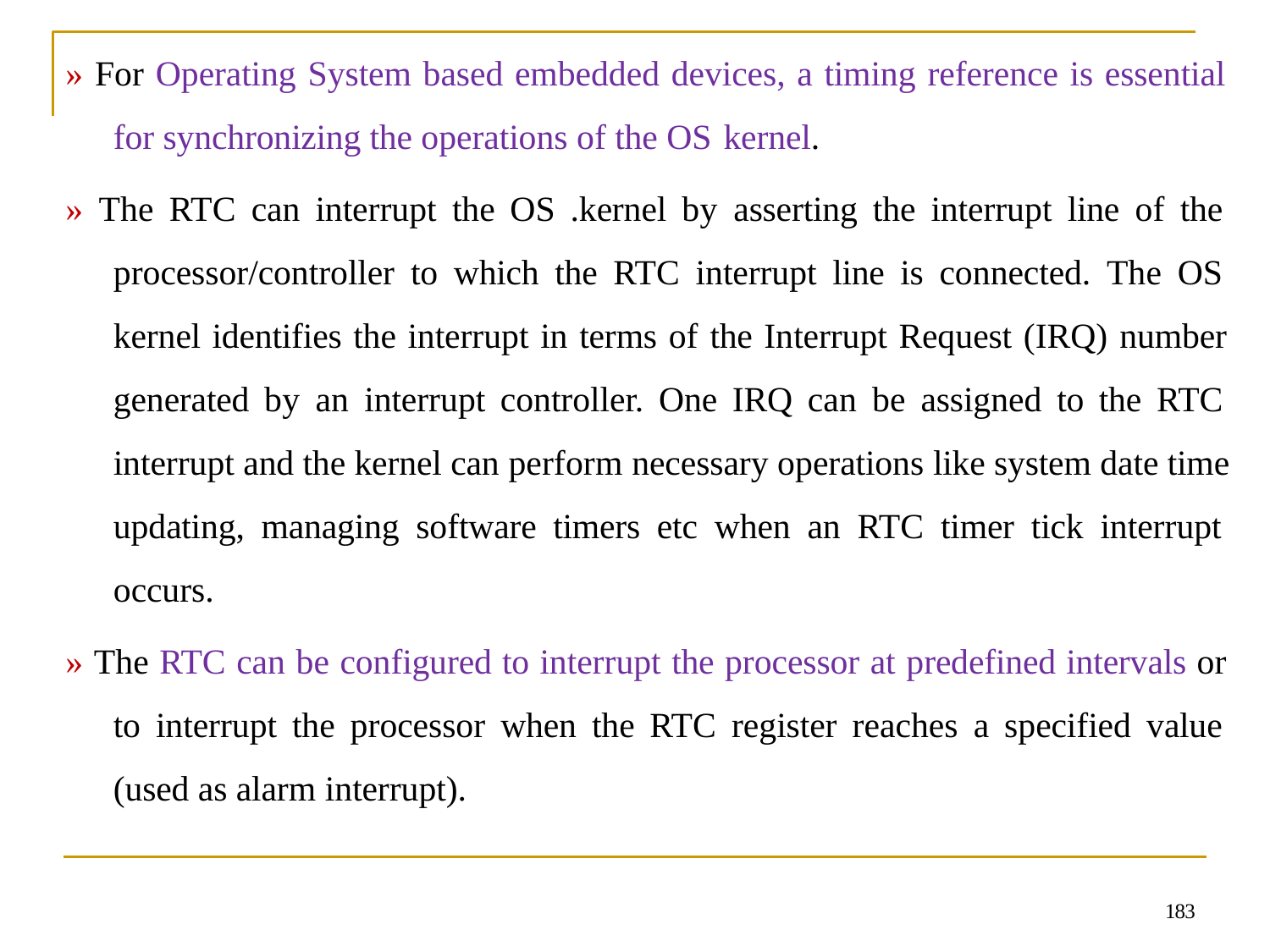

» For Operating System based embedded devices, a timing reference is essential  for synchronizing the operations of the OS kernel.
» The RTC can interrupt the OS .kernel by asserting the interrupt line of the  processor/controller to which the RTC interrupt line is connected. The OS  kernel identifies the interrupt in terms of the Interrupt Request (IRQ) number  generated by an interrupt controller. One IRQ can be assigned to the RTC  interrupt and the kernel can perform necessary operations like system date time  updating, managing software timers etc when an RTC timer tick interrupt  occurs.
» The RTC can be configured to interrupt the processor at predefined intervals or  to interrupt the processor when the RTC register reaches a specified value  (used as alarm interrupt).
183